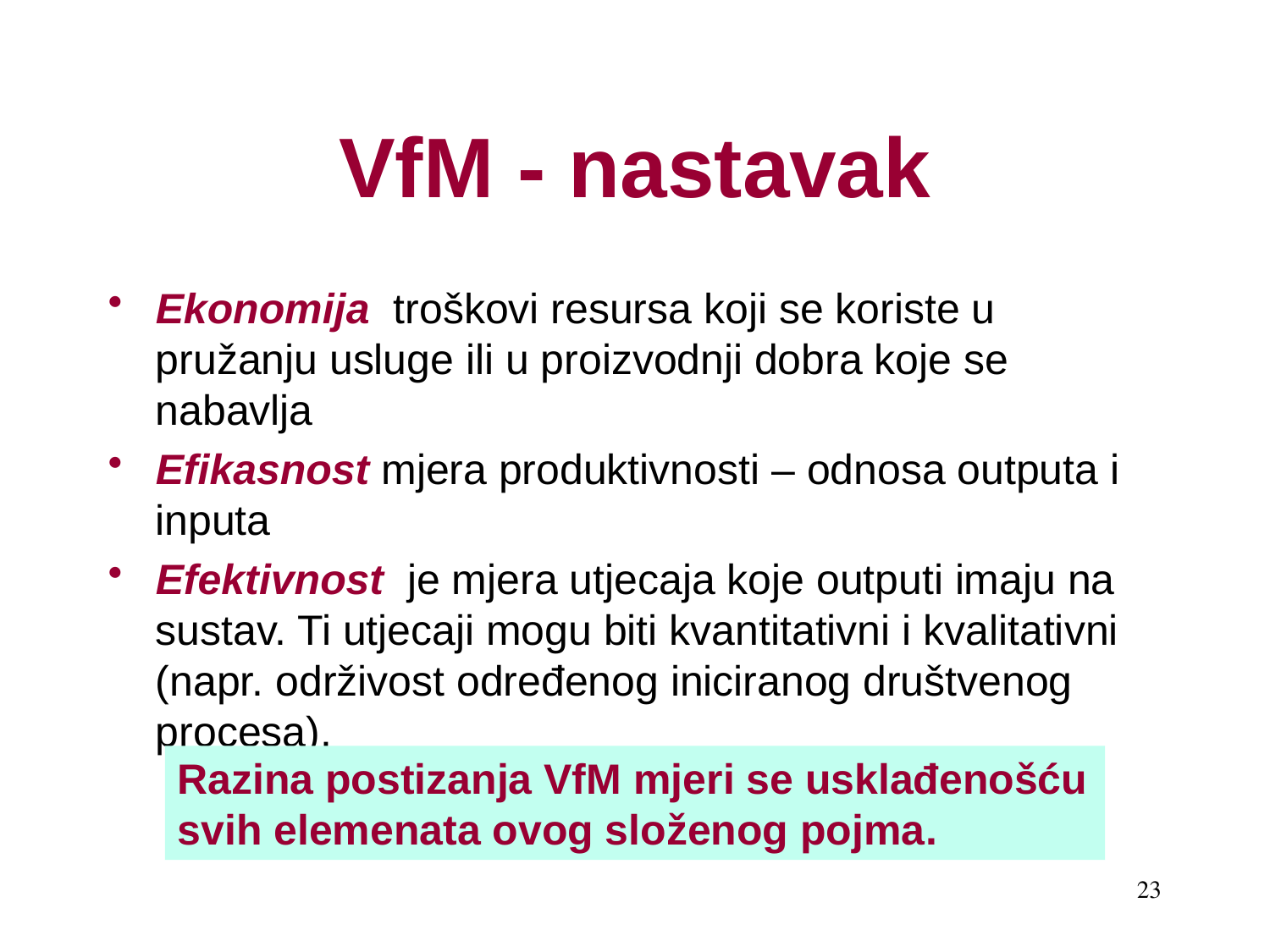

# VfM - nastavak
Ekonomija  troškovi resursa koji se koriste u pružanju usluge ili u proizvodnji dobra koje se nabavlja
Efikasnost mjera produktivnosti – odnosa outputa i inputa
Efektivnost  je mjera utjecaja koje outputi imaju na sustav. Ti utjecaji mogu biti kvantitativni i kvalitativni (napr. održivost određenog iniciranog društvenog procesa).
Razina postizanja VfM mjeri se usklađenošću svih elemenata ovog složenog pojma.
23